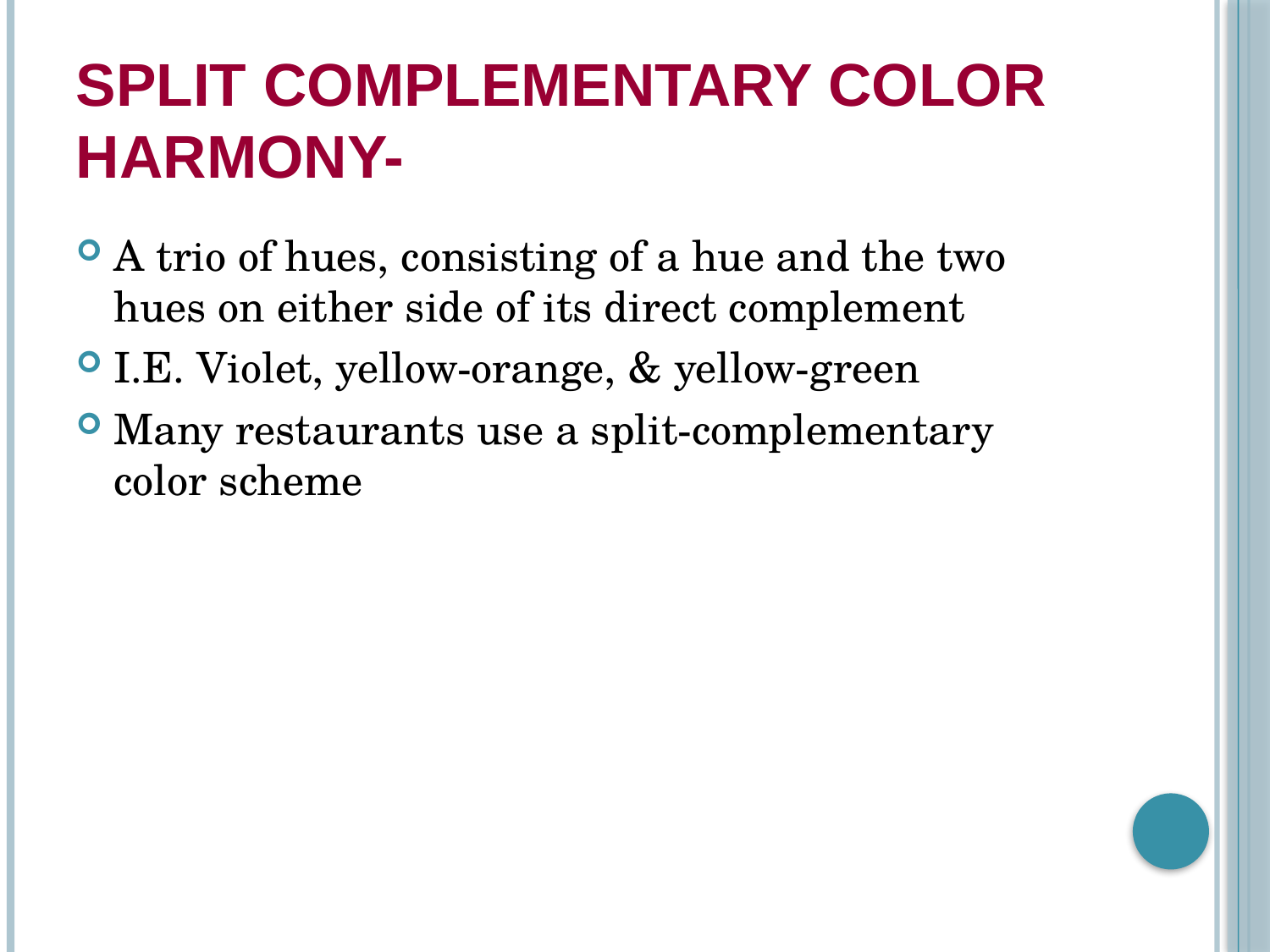

# Split complementary color harmony-
A trio of hues, consisting of a hue and the two hues on either side of its direct complement
I.E. Violet, yellow-orange, & yellow-green
Many restaurants use a split-complementary color scheme